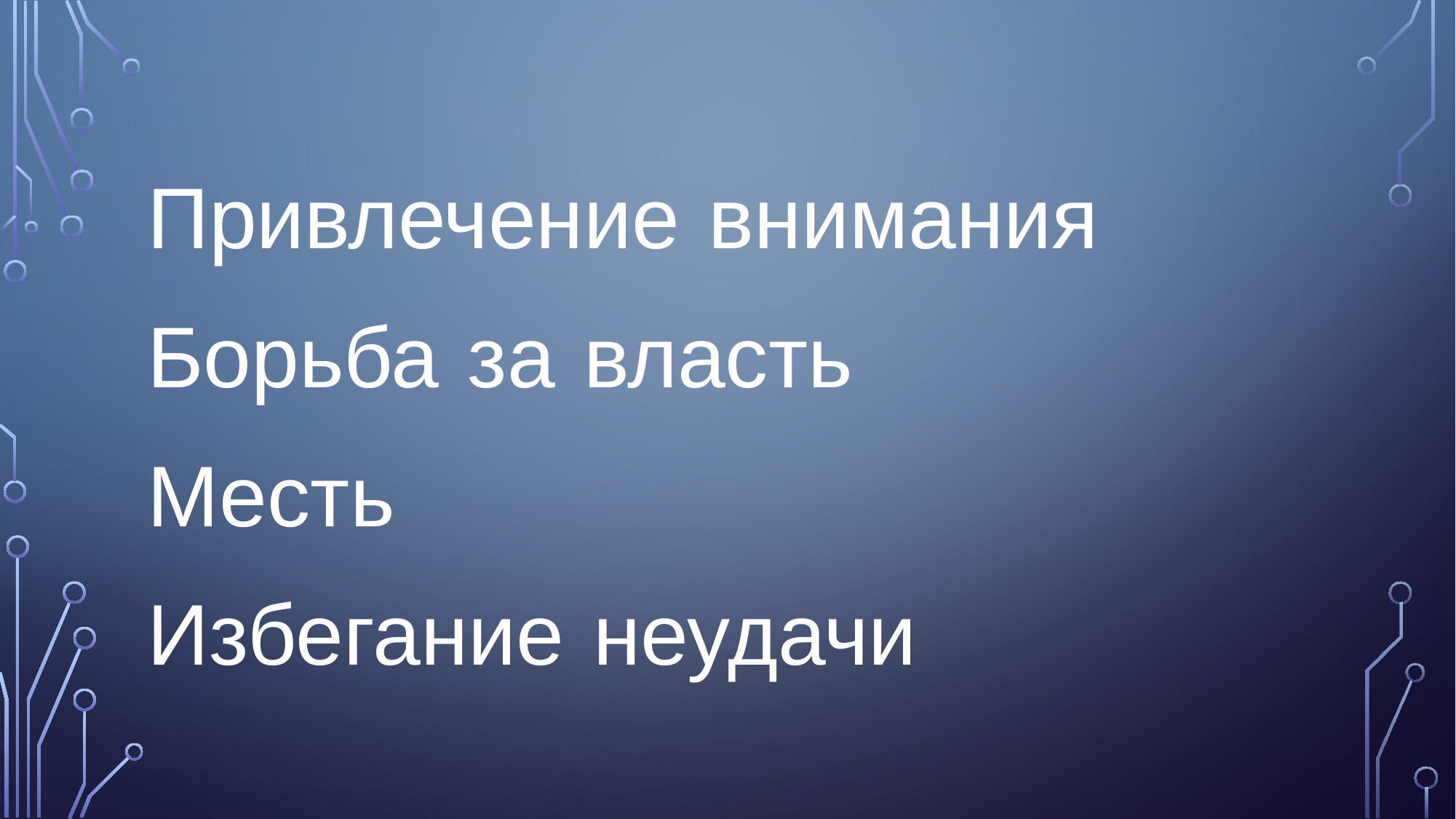

#
Привлечение внимания
Борьба за власть
Месть
Избегание неудачи